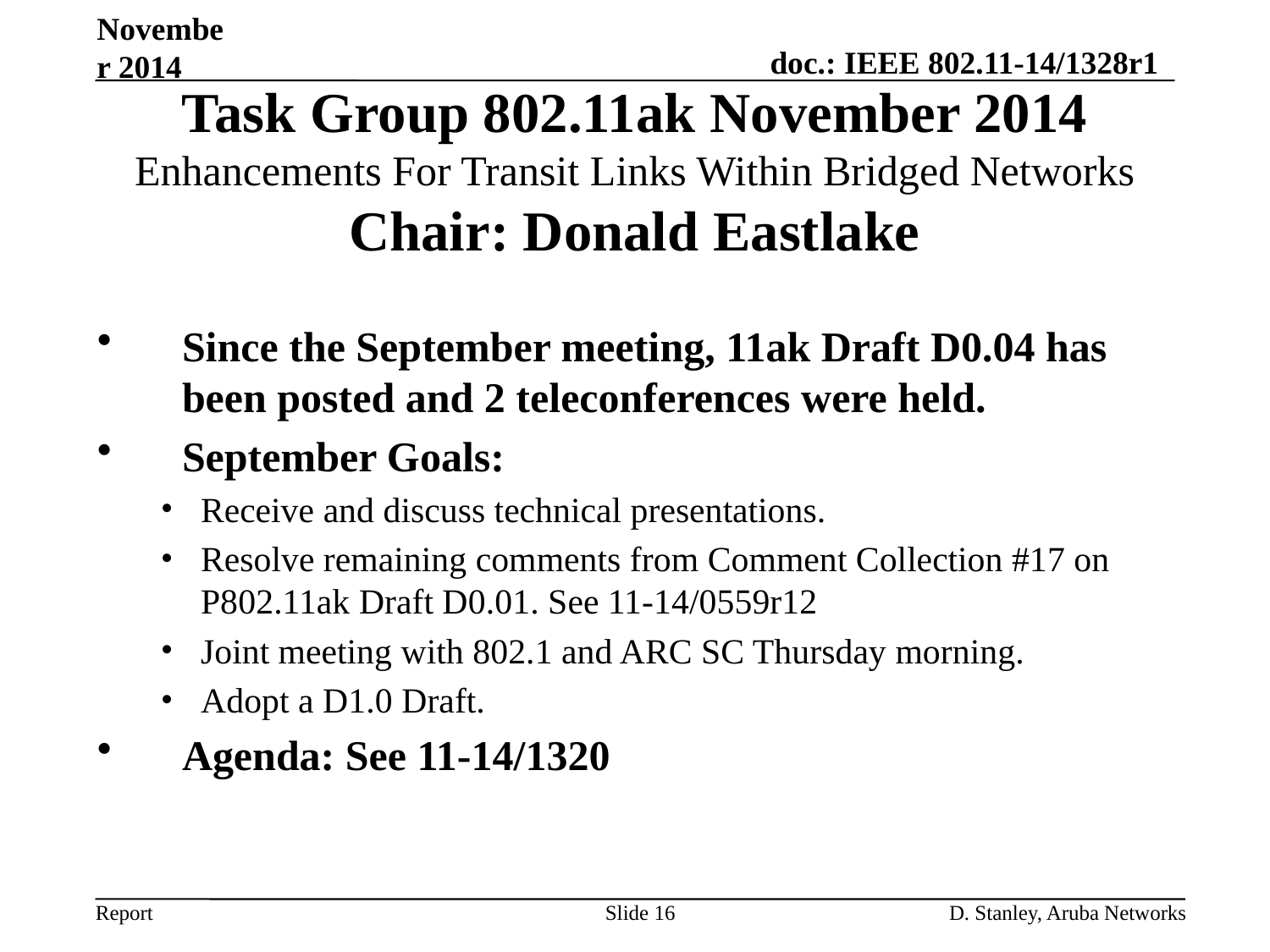

November 2014
# Task Group 802.11ak November 2014 Enhancements For Transit Links Within Bridged Networks Chair: Donald Eastlake

Since the September meeting, 11ak Draft D0.04 has been posted and 2 teleconferences were held.
September Goals:
Receive and discuss technical presentations.
Resolve remaining comments from Comment Collection #17 on P802.11ak Draft D0.01. See 11-14/0559r12
Joint meeting with 802.1 and ARC SC Thursday morning.
Adopt a D1.0 Draft.
Agenda: See 11-14/1320

Slide 16
D. Stanley, Aruba Networks